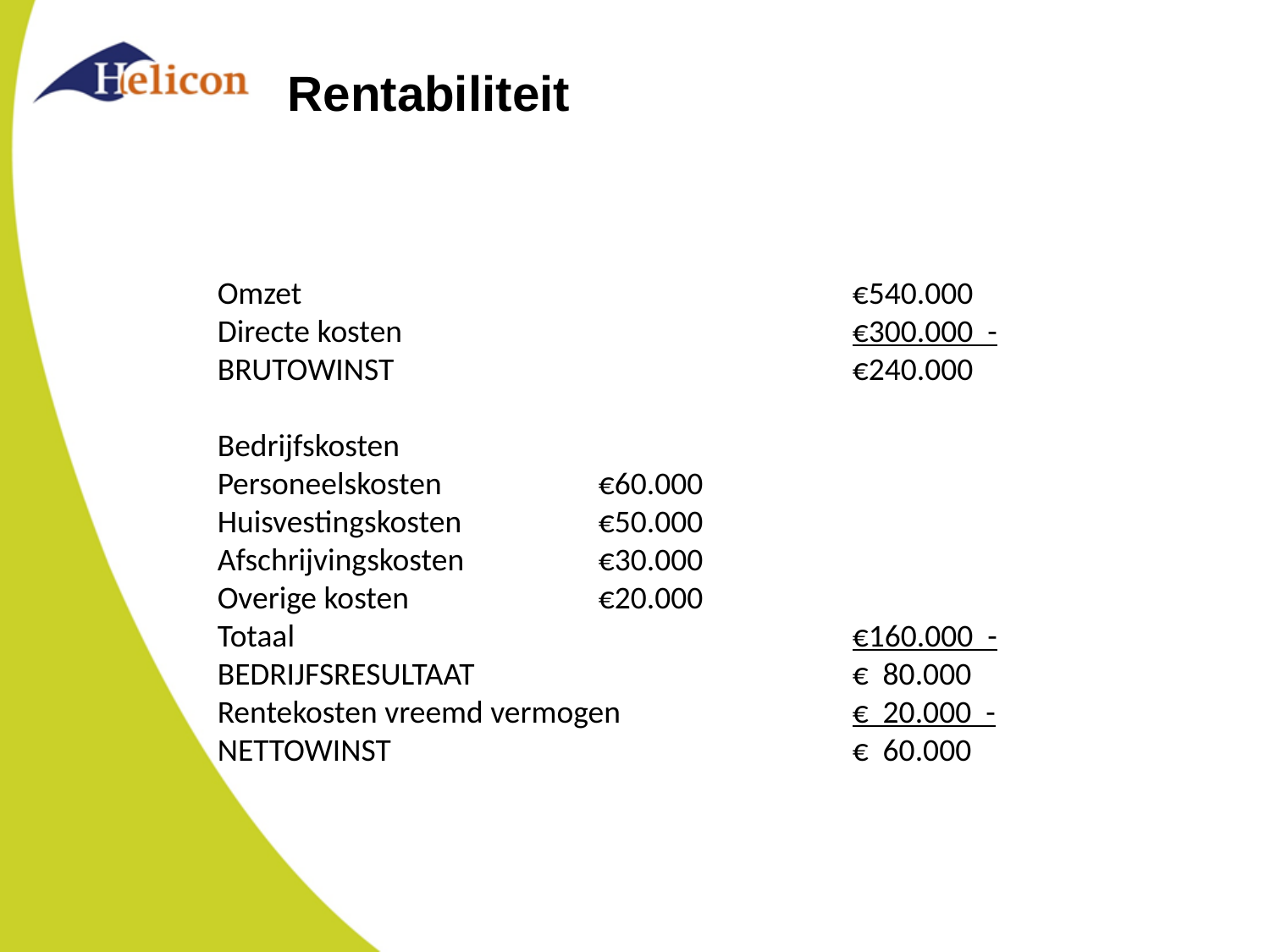

# Rentabiliteit

Omzet					€540.000
Directe kosten				€300.000  -
BRUTOWINST				€240.000

Bedrijfskosten
Personeelskosten		€60.000
Huisvestingskosten		€50.000
Afschrijvingskosten		€30.000
Overige kosten		€20.000
Totaal					€160.000  -
BEDRIJFSRESULTAAT			€  80.000
Rentekosten vreemd vermogen		€  20.000  -
NETTOWINST				€  60.000